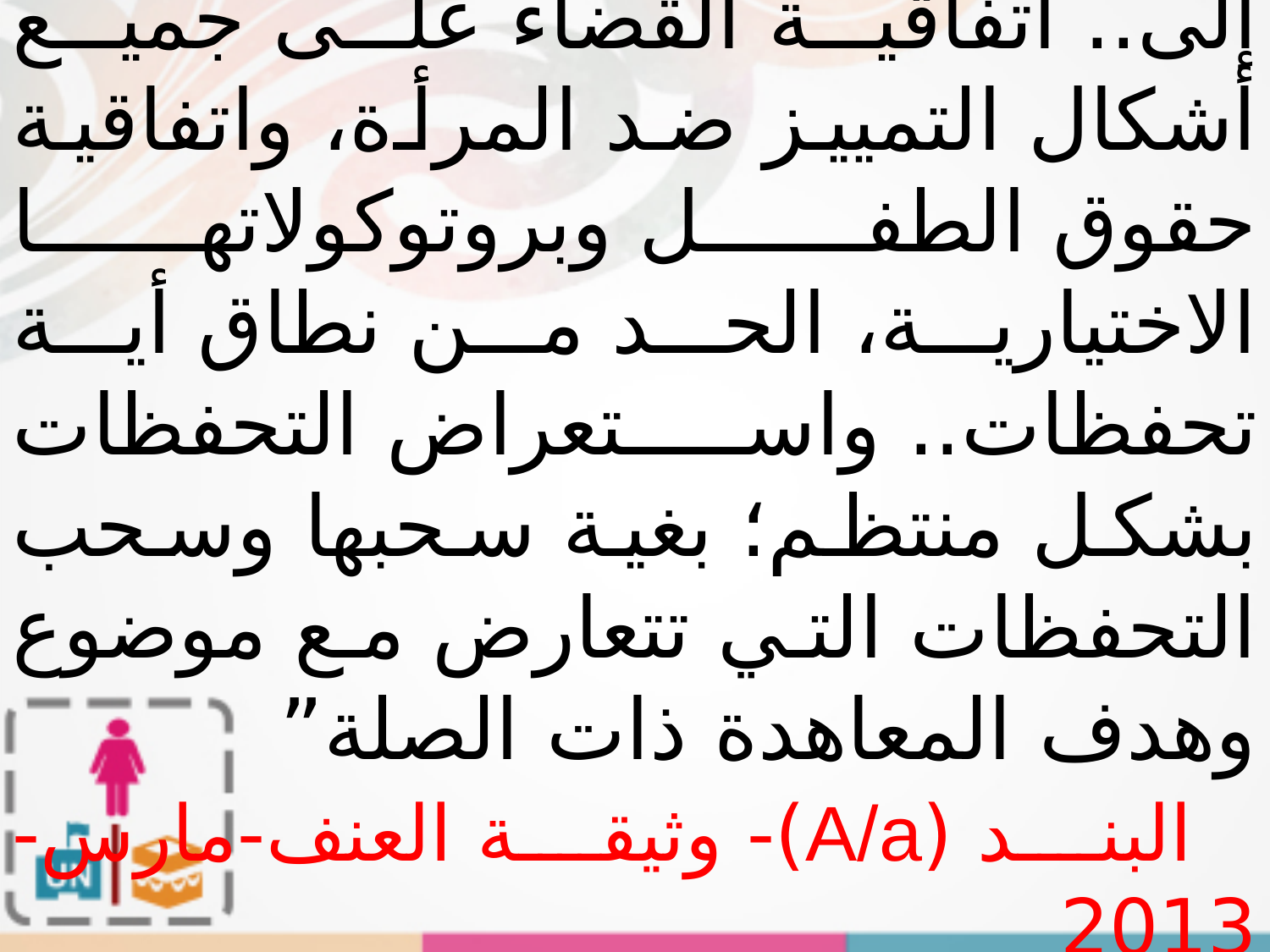

“النظر في التصديق أو الانضمام إلى.. اتفاقية القضاء على جميع أشكال التمييز ضد المرأة، واتفاقية حقوق الطفل وبروتوكولاتها الاختيارية، الحد من نطاق أية تحفظات.. واستعراض التحفظات بشكل منتظم؛ بغية سحبها وسحب التحفظات التي تتعارض مع موضوع وهدف المعاهدة ذات الصلة”
 البند (A/a)- وثيقة العنف-مارس- 2013